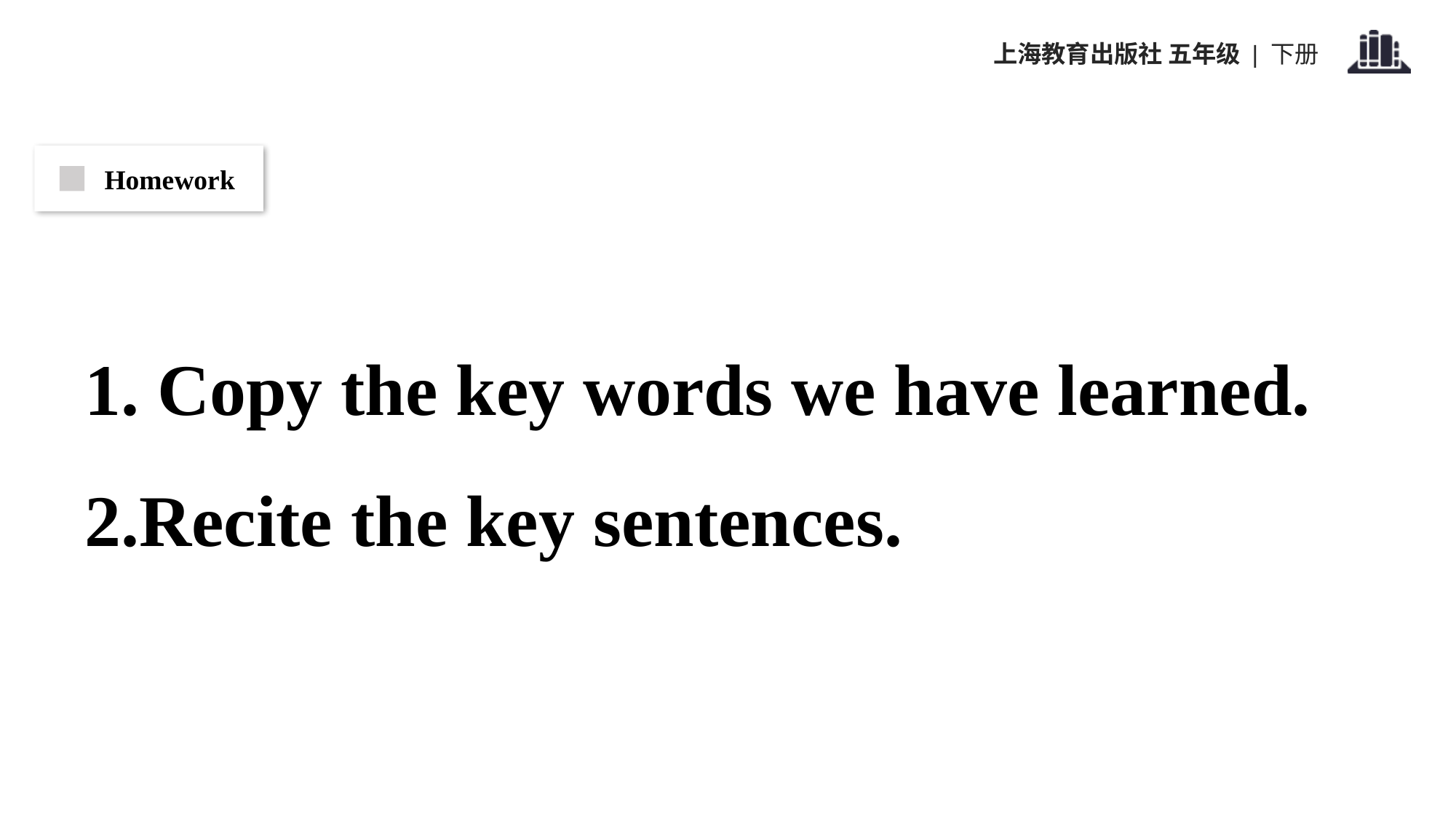

Homework

1. Copy the key words we have learned.
2.Recite the key sentences.